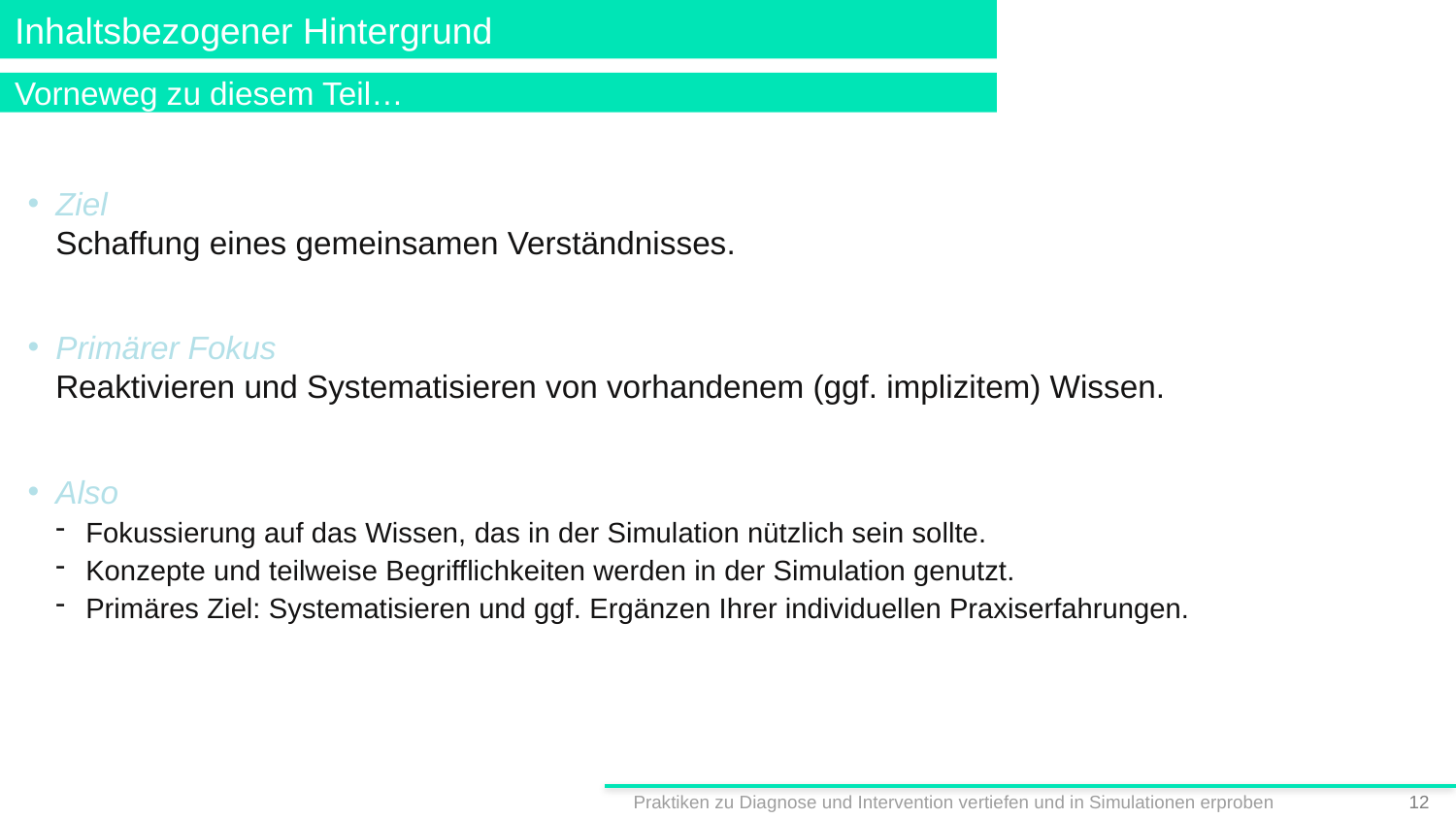

# Inhaltsbezogener Hintergrund

Vorneweg zu diesem Teil…

Ziel
Schaffung eines gemeinsamen Verständnisses.

Primärer Fokus
Reaktivieren und Systematisieren von vorhandenem (ggf. implizitem) Wissen.

Also
Fokussierung auf das Wissen, das in der Simulation nützlich sein sollte.
Konzepte und teilweise Begrifflichkeiten werden in der Simulation genutzt.
Primäres Ziel: Systematisieren und ggf. Ergänzen Ihrer individuellen Praxiserfahrungen.
Praktiken zu Diagnose und Intervention vertiefen und in Simulationen erproben
12